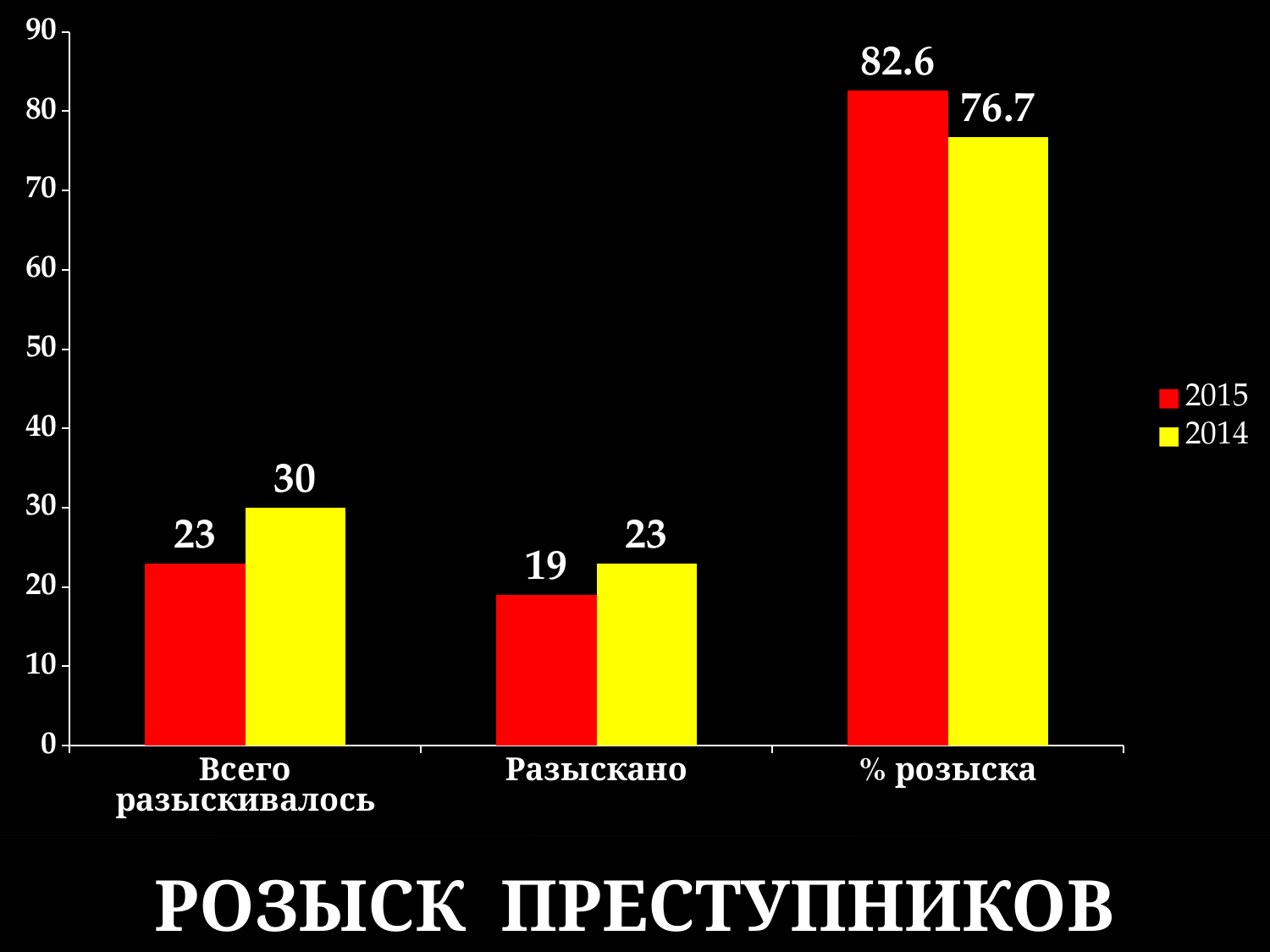

### Chart

| Category | 2015 | 2014 |
|---|---|---|
| Всего разыскивалось | 23.0 | 30.0 |
| Разыскано | 19.0 | 23.0 |
| % розыска | 82.6 | 76.7 |
# РОЗЫСК  ПРЕСТУПНИКОВ